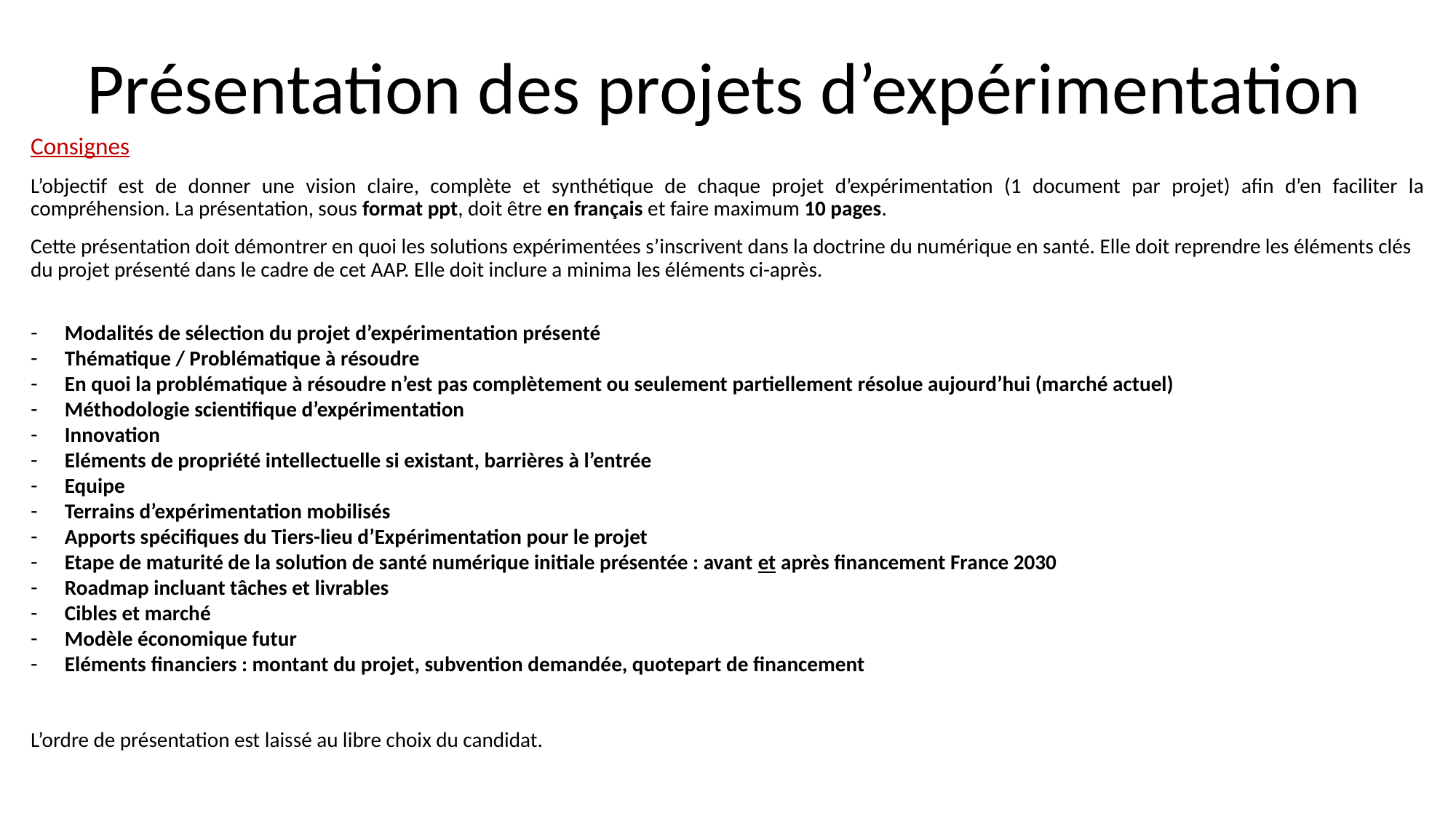

# Présentation des projets d’expérimentation
Consignes
L’objectif est de donner une vision claire, complète et synthétique de chaque projet d’expérimentation (1 document par projet) afin d’en faciliter la compréhension. La présentation, sous format ppt, doit être en français et faire maximum 10 pages.
Cette présentation doit démontrer en quoi les solutions expérimentées s’inscrivent dans la doctrine du numérique en santé. Elle doit reprendre les éléments clés du projet présenté dans le cadre de cet AAP. Elle doit inclure a minima les éléments ci-après.

Modalités de sélection du projet d’expérimentation présenté
Thématique / Problématique à résoudre
En quoi la problématique à résoudre n’est pas complètement ou seulement partiellement résolue aujourd’hui (marché actuel)
Méthodologie scientifique d’expérimentation
Innovation
Eléments de propriété intellectuelle si existant, barrières à l’entrée
Equipe
Terrains d’expérimentation mobilisés
Apports spécifiques du Tiers-lieu d’Expérimentation pour le projet
Etape de maturité de la solution de santé numérique initiale présentée : avant et après financement France 2030
Roadmap incluant tâches et livrables
Cibles et marché
Modèle économique futur
Eléments financiers : montant du projet, subvention demandée, quotepart de financement

L’ordre de présentation est laissé au libre choix du candidat.